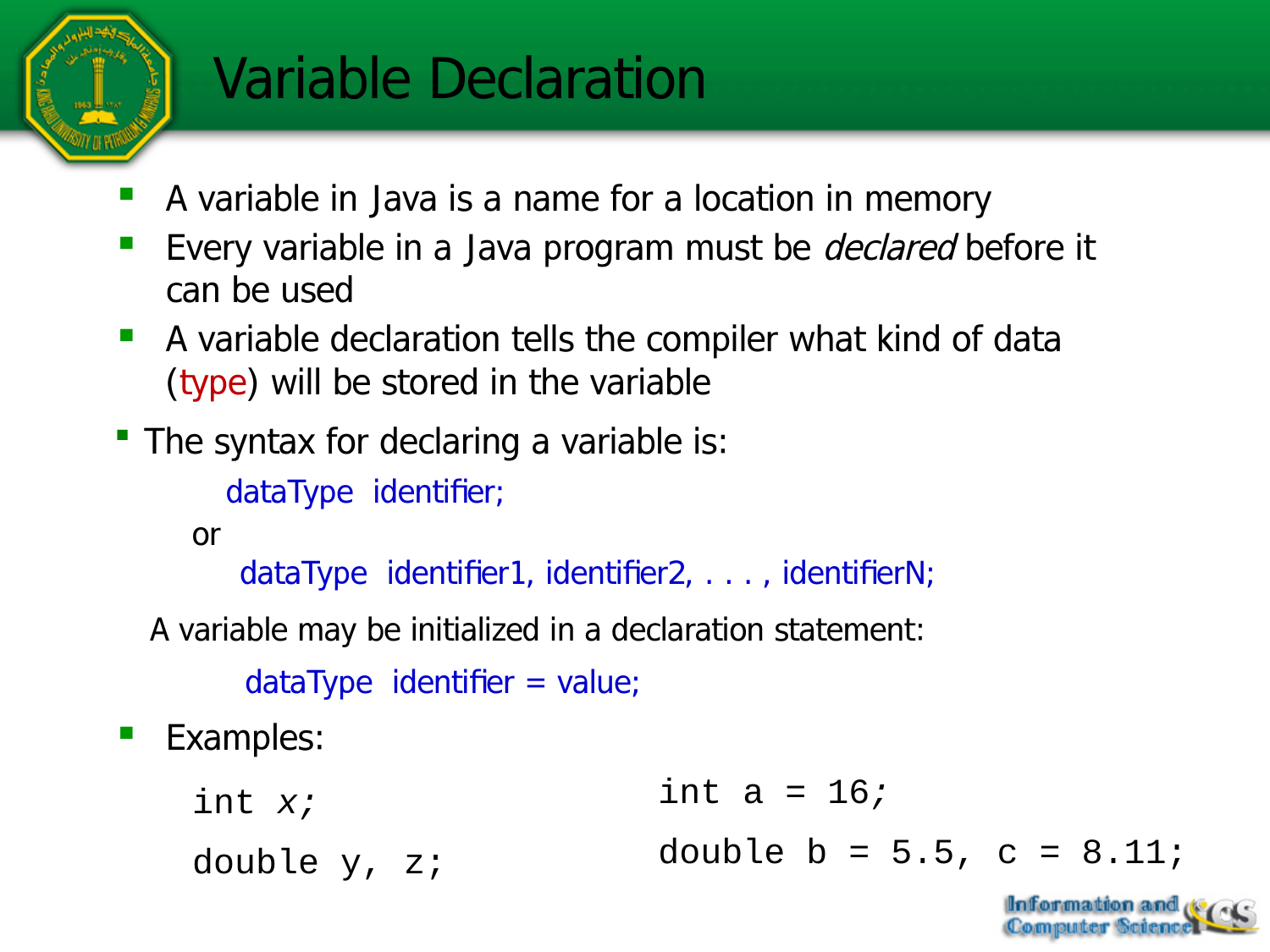

# Variable Declaration
A variable in Java is a name for a location in memory
Every variable in a Java program must be declared before it can be used
A variable declaration tells the compiler what kind of data (type) will be stored in the variable

Examples:

The syntax for declaring a variable is:
dataType  identifier;
or
dataType  identifier1, identifier2, . . . , identifierN;

A variable may be initialized in a declaration statement:
dataType  identifier = value;
int a = 16;
double b = 5.5, c = 8.11;
int x;
double y, z;